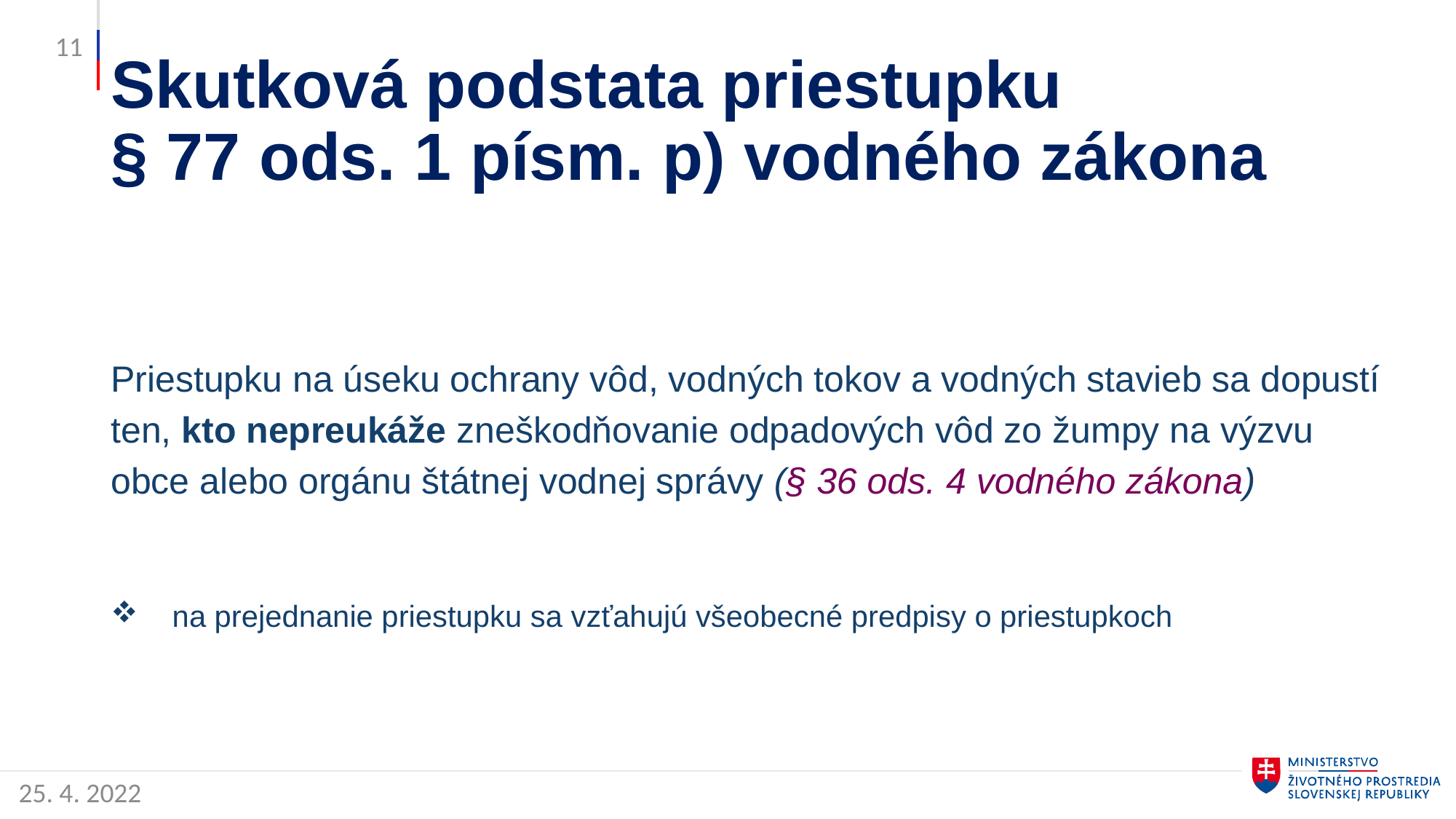

11
# Skutková podstata priestupku § 77 ods. 1 písm. p) vodného zákona

Priestupku na úseku ochrany vôd, vodných tokov a vodných stavieb sa dopustí ten, kto nepreukáže zneškodňovanie odpadových vôd zo žumpy na výzvu obce alebo orgánu štátnej vodnej správy (§ 36 ods. 4 vodného zákona)

    na prejednanie priestupku sa vzťahujú všeobecné predpisy o priestupkoch
25. 4. 2022